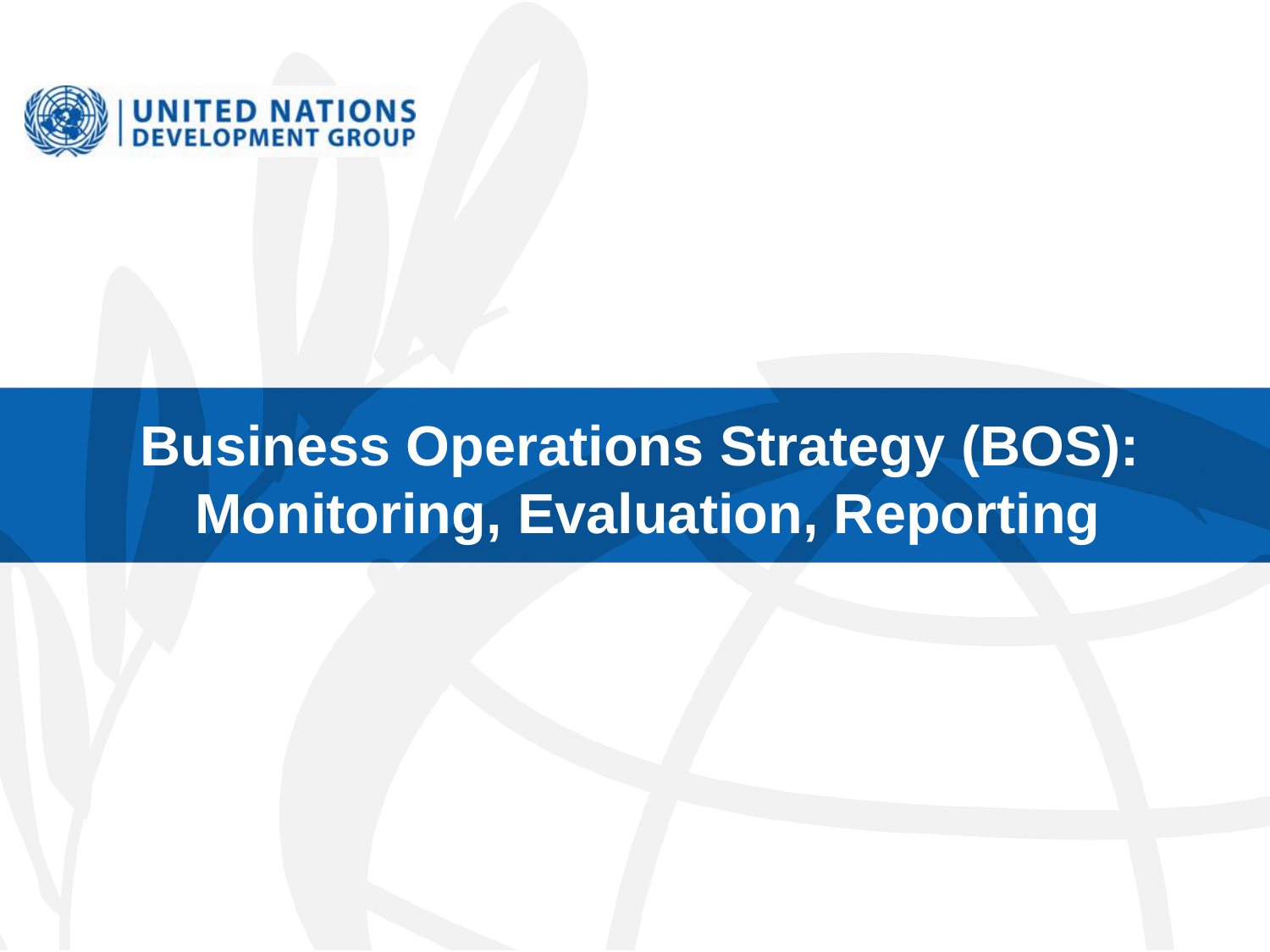

# Business Operations Strategy (BOS): Monitoring, Evaluation, Reporting